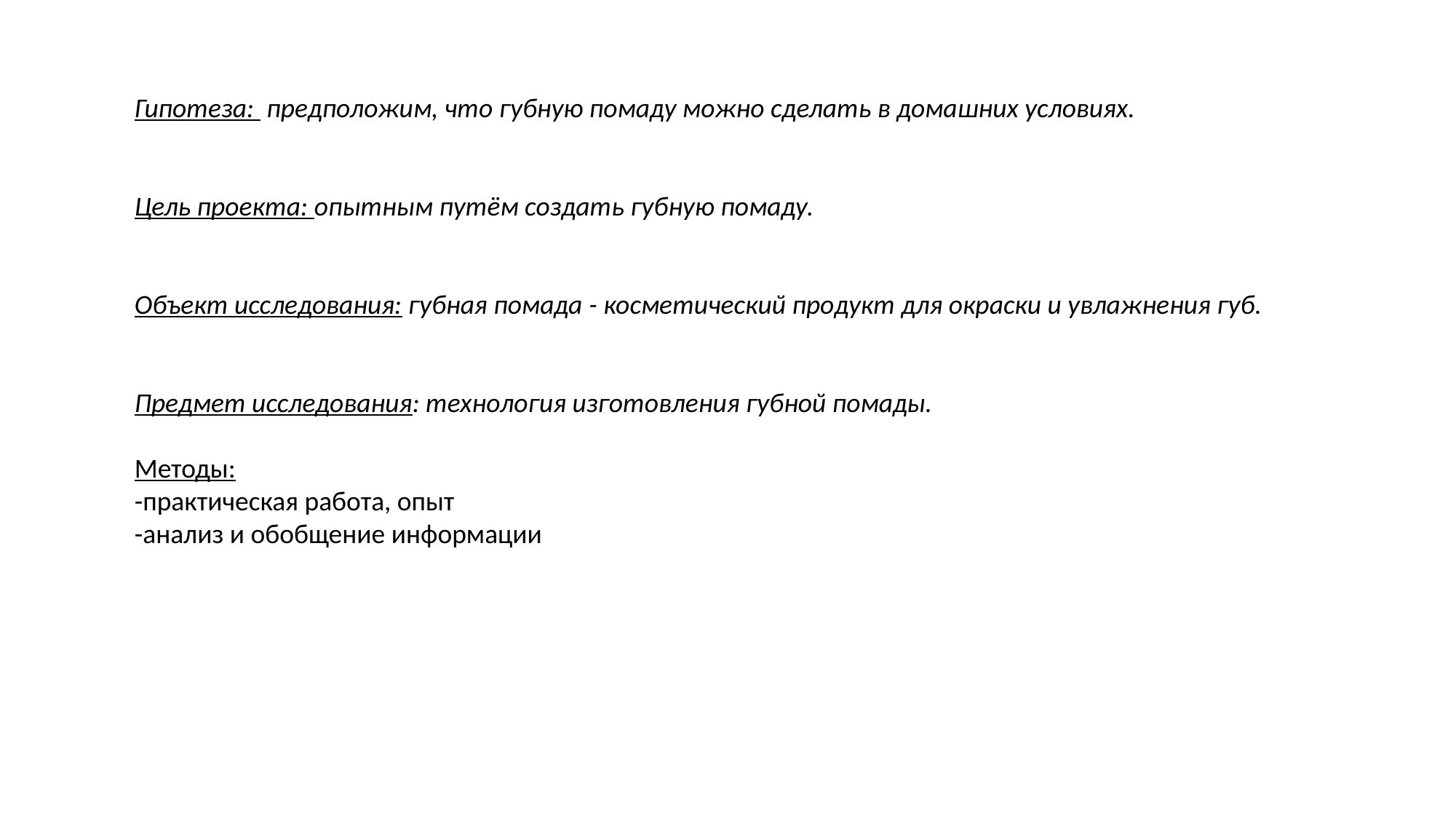

Гипотеза:  предположим, что губную помаду можно сделать в домашних условиях.

Цель проекта: опытным путём создать губную помаду.

Объект исследования: губная помада - косметический продукт для окраски и увлажнения губ.

Предмет исследования: технология изготовления губной помады.

Методы:
-практическая работа, опыт
-анализ и обобщение информации